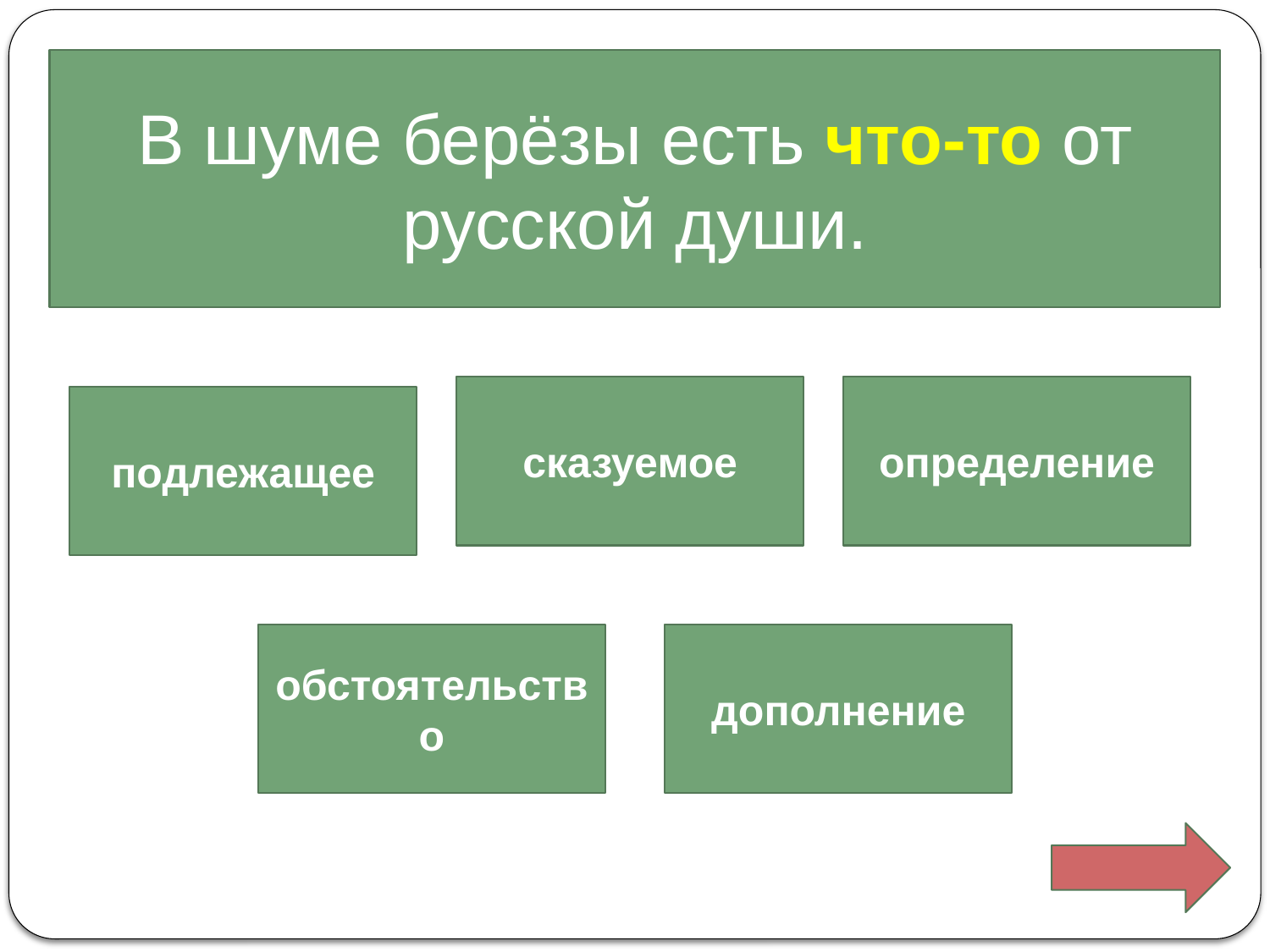

В шуме берёзы есть что-то от русской души.
сказуемое
определение
подлежащее
обстоятельство
дополнение